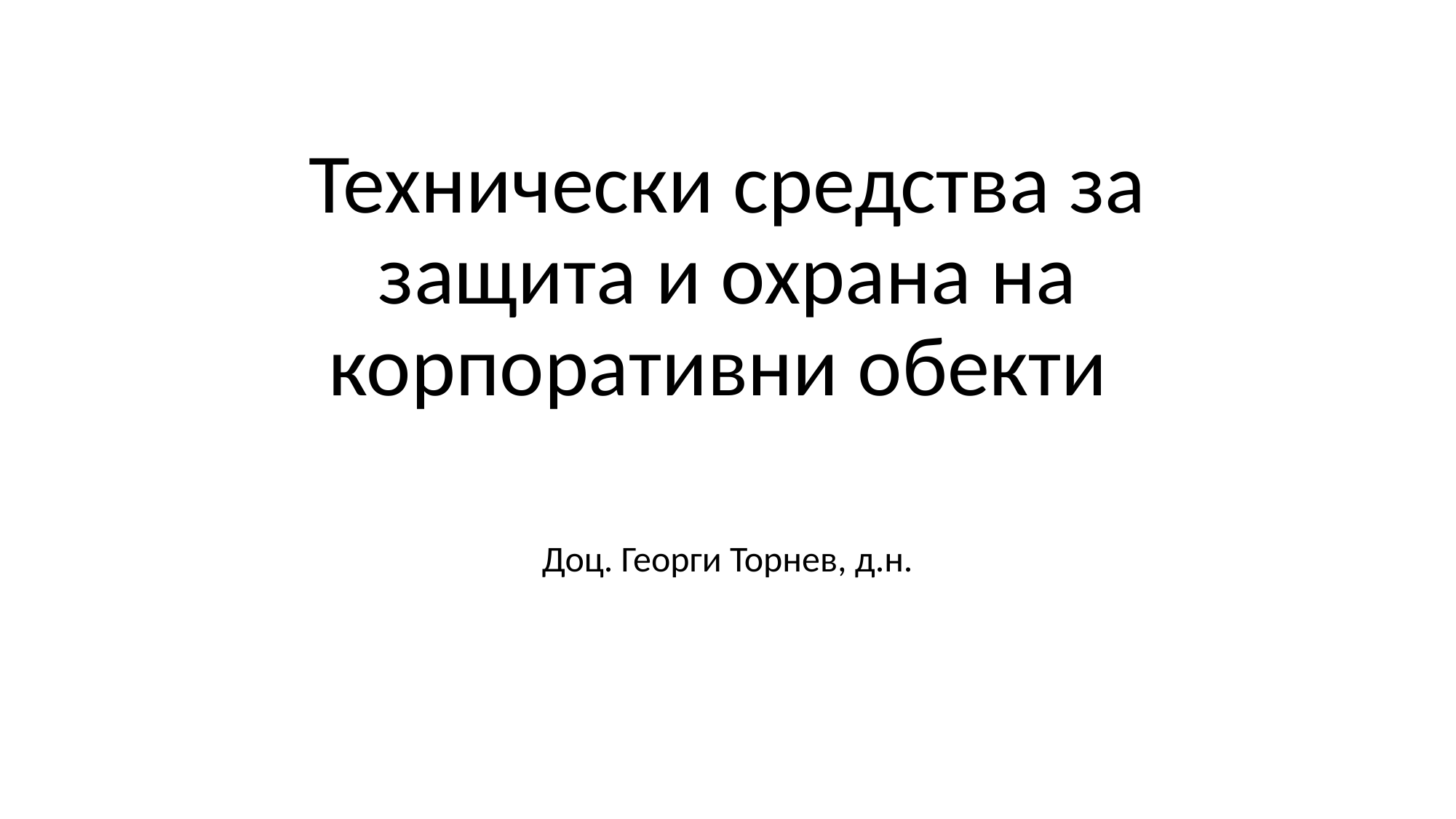

# Технически средства за защита и охрана на корпоративни обекти
Доц. Георги Торнев, д.н.